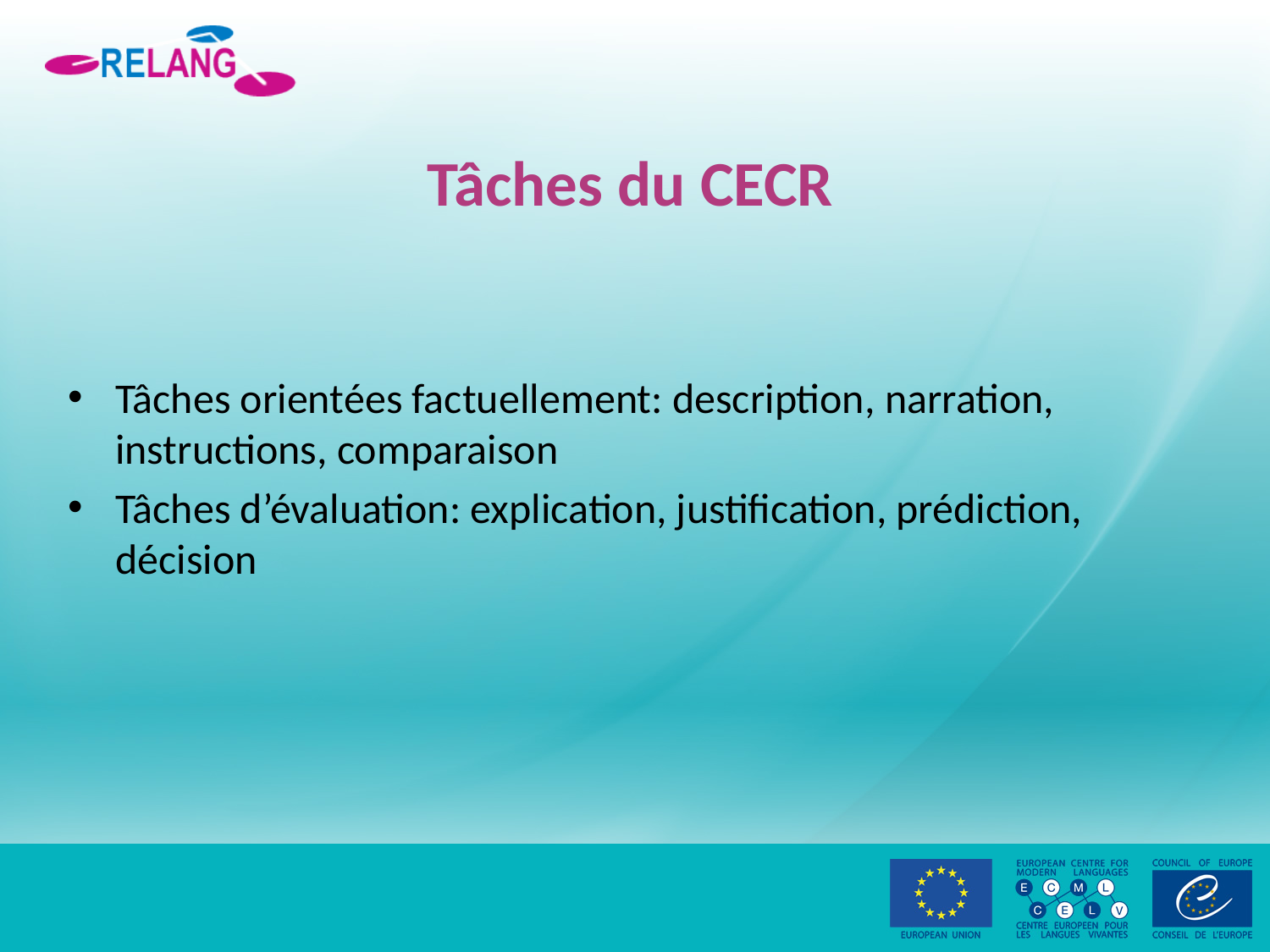

# Tâches du CECR

Tâches orientées factuellement: description, narration, instructions, comparaison
Tâches d’évaluation: explication, justification, prédiction, décision